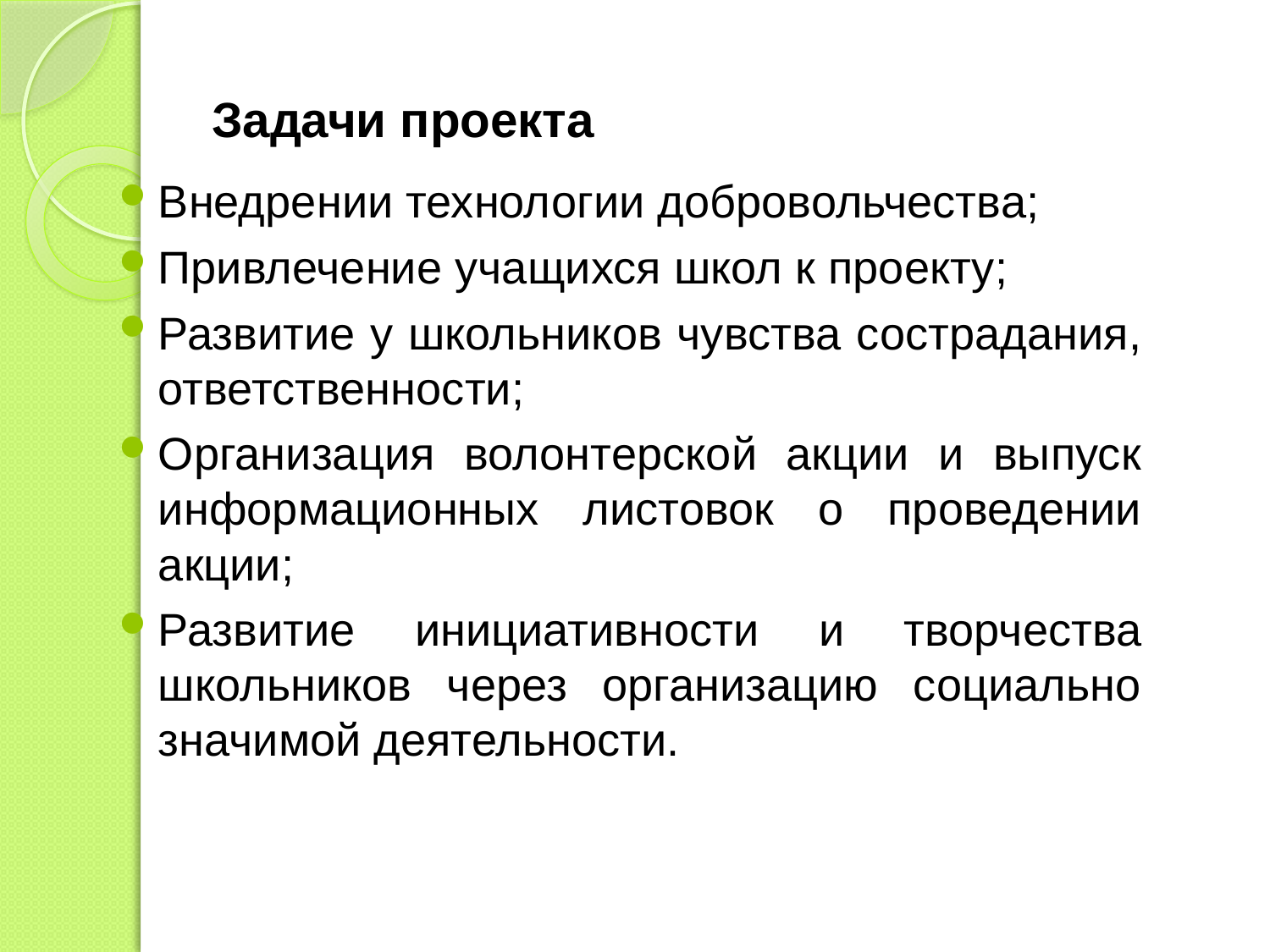

# Задачи проекта
Внедрении технологии добровольчества;
Привлечение учащихся школ к проекту;
Развитие у школьников чувства сострадания, ответственности;
Организация волонтерской акции и выпуск информационных листовок о проведении акции;
Развитие инициативности и творчества школьников через организацию социально значимой деятельности.